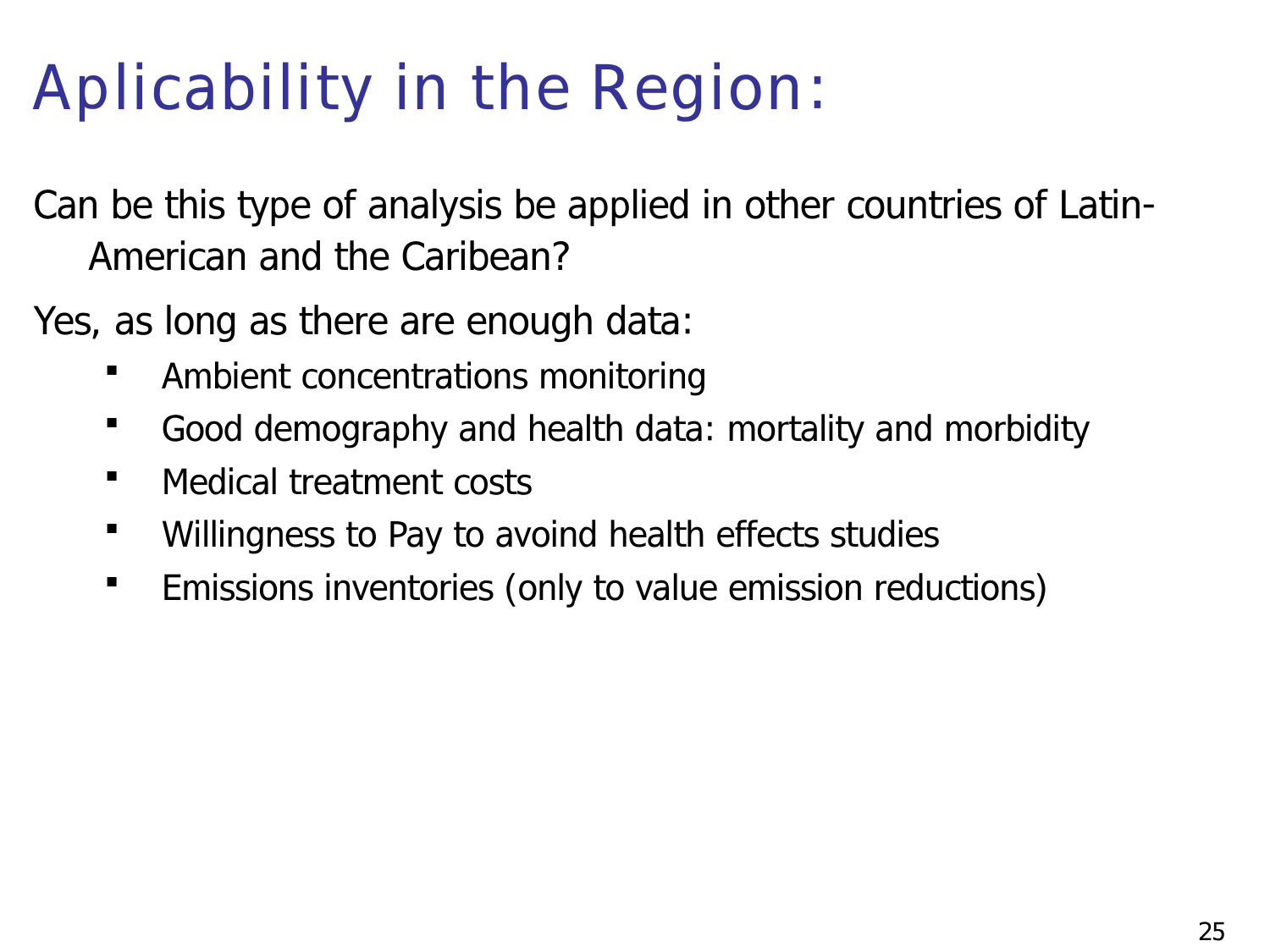

# Aplicability in the Region:
Can be this type of analysis be applied in other countries of Latin-American and the Caribean?
Yes, as long as there are enough data:
Ambient concentrations monitoring
Good demography and health data: mortality and morbidity
Medical treatment costs
Willingness to Pay to avoind health effects studies
Emissions inventories (only to value emission reductions)

25